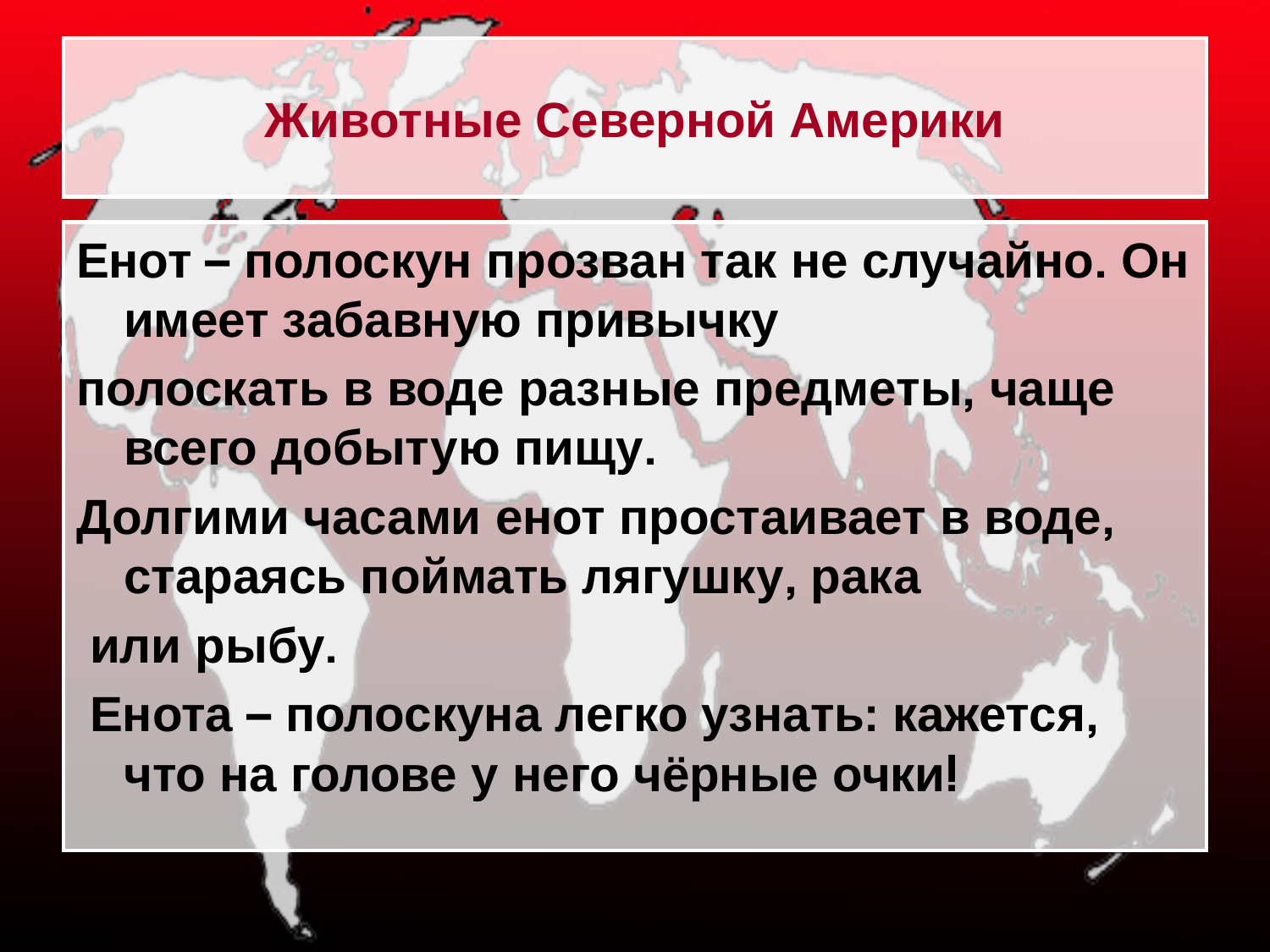

# Животные Северной Америки
Енот – полоскун прозван так не случайно. Он имеет забавную привычку
полоскать в воде разные предметы, чаще всего добытую пищу.
Долгими часами енот простаивает в воде, стараясь поймать лягушку, рака
 или рыбу.
 Енота – полоскуна легко узнать: кажется, что на голове у него чёрные очки!